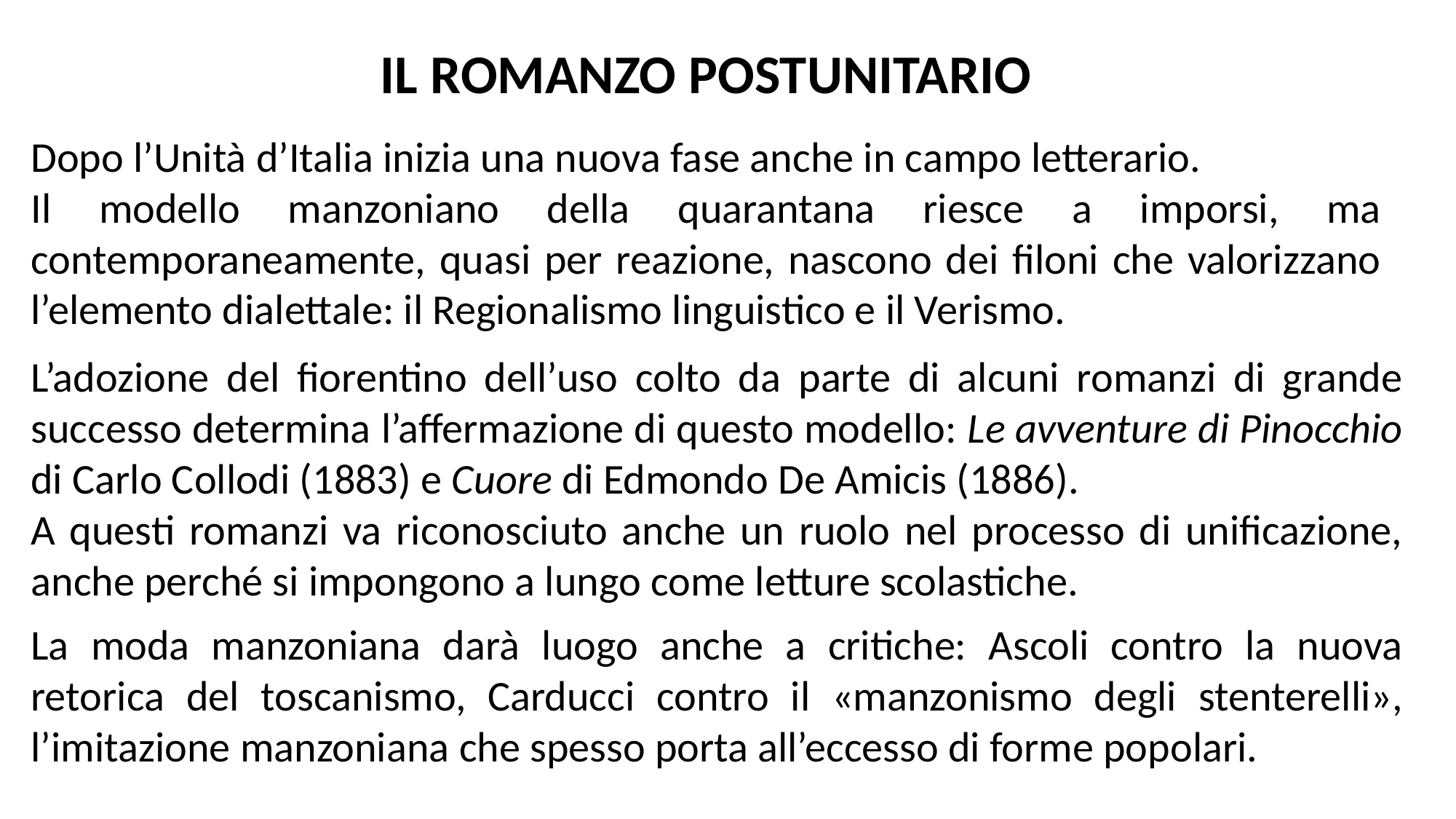

IL ROMANZO POSTUNITARIO
Dopo l’Unità d’Italia inizia una nuova fase anche in campo letterario.
Il modello manzoniano della quarantana riesce a imporsi, ma contemporaneamente, quasi per reazione, nascono dei filoni che valorizzano l’elemento dialettale: il Regionalismo linguistico e il Verismo.
L’adozione del fiorentino dell’uso colto da parte di alcuni romanzi di grande successo determina l’affermazione di questo modello: Le avventure di Pinocchio di Carlo Collodi (1883) e Cuore di Edmondo De Amicis (1886).
A questi romanzi va riconosciuto anche un ruolo nel processo di unificazione, anche perché si impongono a lungo come letture scolastiche.
La moda manzoniana darà luogo anche a critiche: Ascoli contro la nuova retorica del toscanismo, Carducci contro il «manzonismo degli stenterelli», l’imitazione manzoniana che spesso porta all’eccesso di forme popolari.